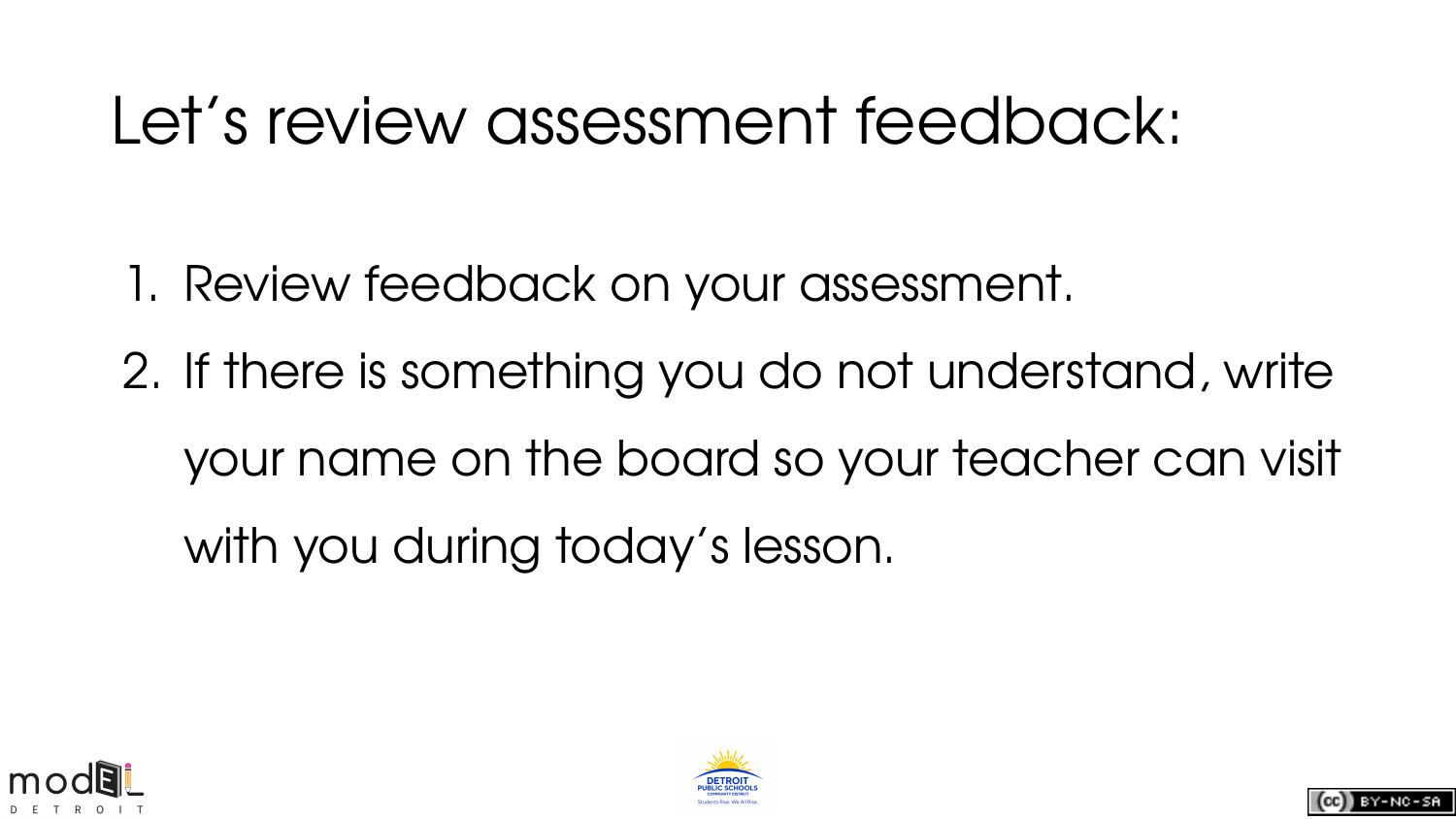

# Let’s review assessment feedback:
Review feedback on your assessment.
If there is something you do not understand, write your name on the board so your teacher can visit with you during today’s lesson.